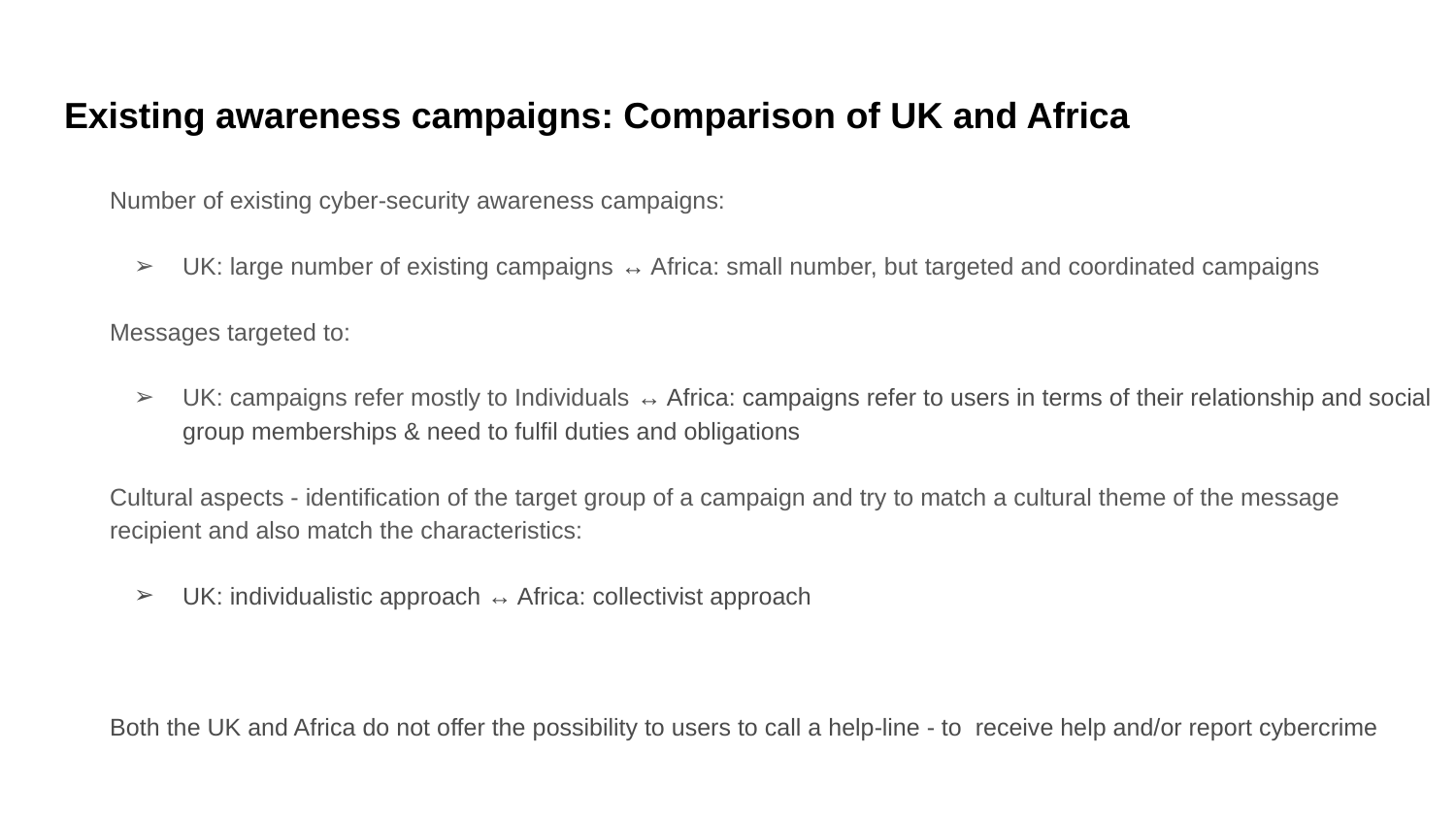

# Existing awareness campaigns: Comparison of UK and Africa
Number of existing cyber-security awareness campaigns:
UK: large number of existing campaigns ↔ Africa: small number, but targeted and coordinated campaigns
Messages targeted to:
UK: campaigns refer mostly to Individuals ↔ Africa: campaigns refer to users in terms of their relationship and social group memberships & need to fulfil duties and obligations
Cultural aspects - identification of the target group of a campaign and try to match a cultural theme of the message recipient and also match the characteristics:
UK: individualistic approach ↔ Africa: collectivist approach

Both the UK and Africa do not offer the possibility to users to call a help-line - to  receive help and/or report cybercrime